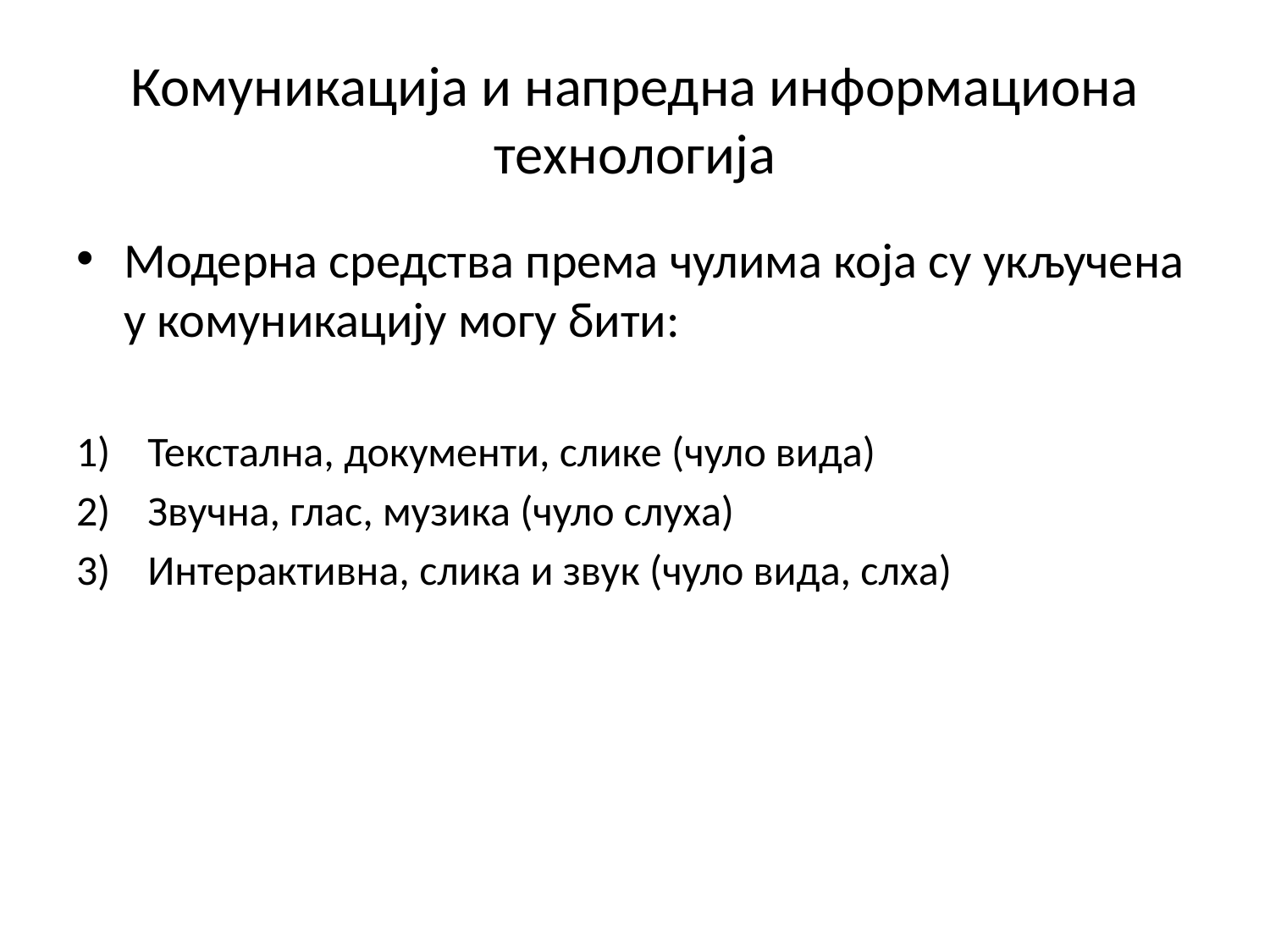

# Комуникација и напредна информациона технологија
Модерна средства према чулима која су укључена у комуникацију могу бити:

Текстална, документи, слике (чуло вида)
Звучна, глас, музика (чуло слуха)
Интерактивна, слика и звук (чуло вида, слха)